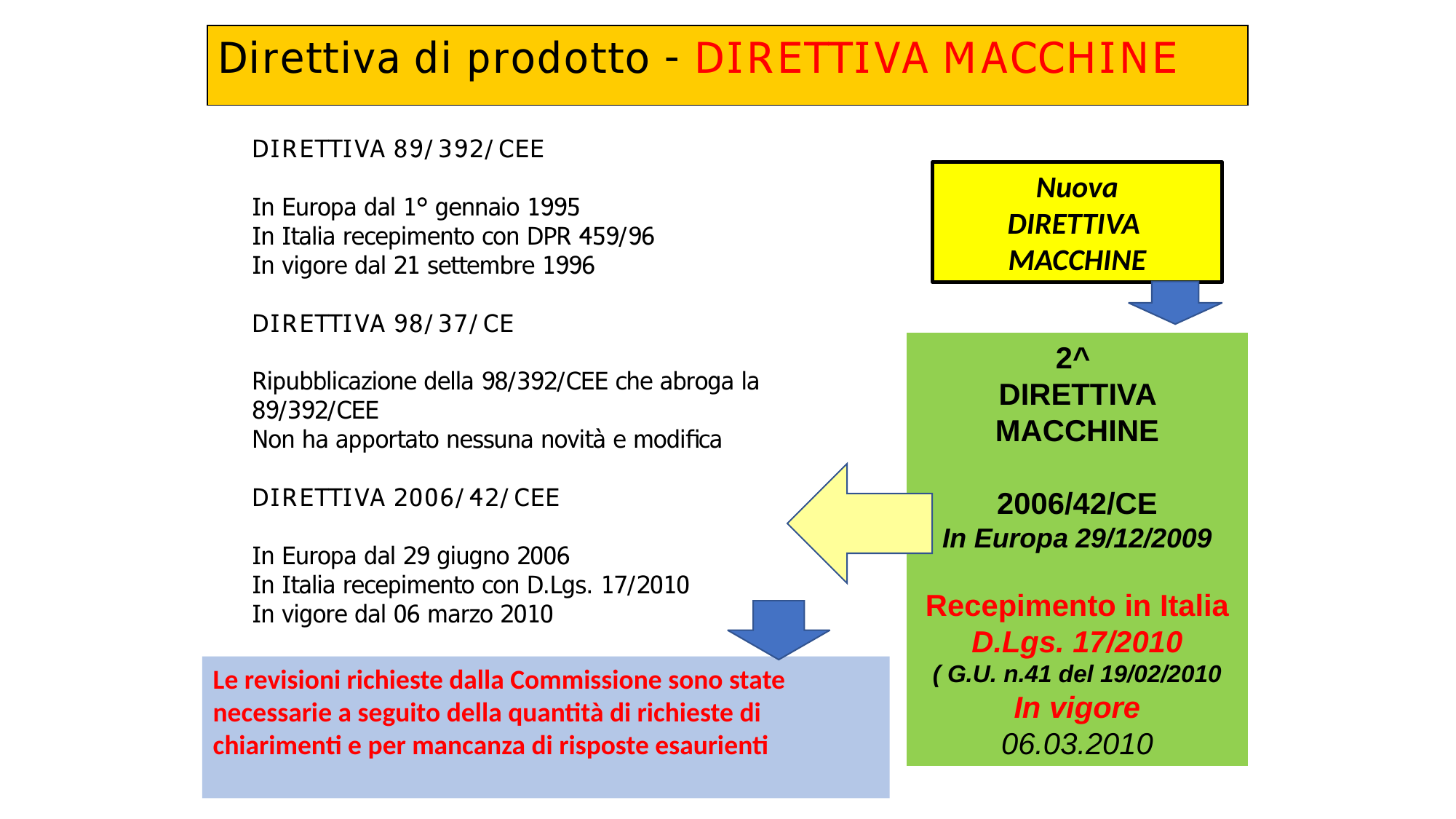

Direttiva di prodotto - DIRETTIVA MACCHINE

DIRETTIVA 89/392/CEE

In Europa dal 1° gennaio 1995
In Italia recepimento con DPR 459/96
In vigore dal 21 settembre 1996

DIRETTIVA 98/37/CE

Ripubblicazione della 98/392/CEE che abroga la 89/392/CEE
Non ha apportato nessuna novità e modifica

DIRETTIVA 2006/42/CEE

In Europa dal 29 giugno 2006
In Italia recepimento con D.Lgs. 17/2010
In vigore dal 06 marzo 2010
Nuova
DIRETTIVA  MACCHINE

2^
DIRETTIVA MACCHINE

2006/42/CE
In Europa 29/12/2009

Recepimento in Italia
D.Lgs. 17/2010
( G.U. n.41 del 19/02/2010
In vigore
06.03.2010

Le revisioni richieste dalla Commissione sono state necessarie a seguito della quantità di richieste di chiarimenti e per mancanza di risposte esaurienti